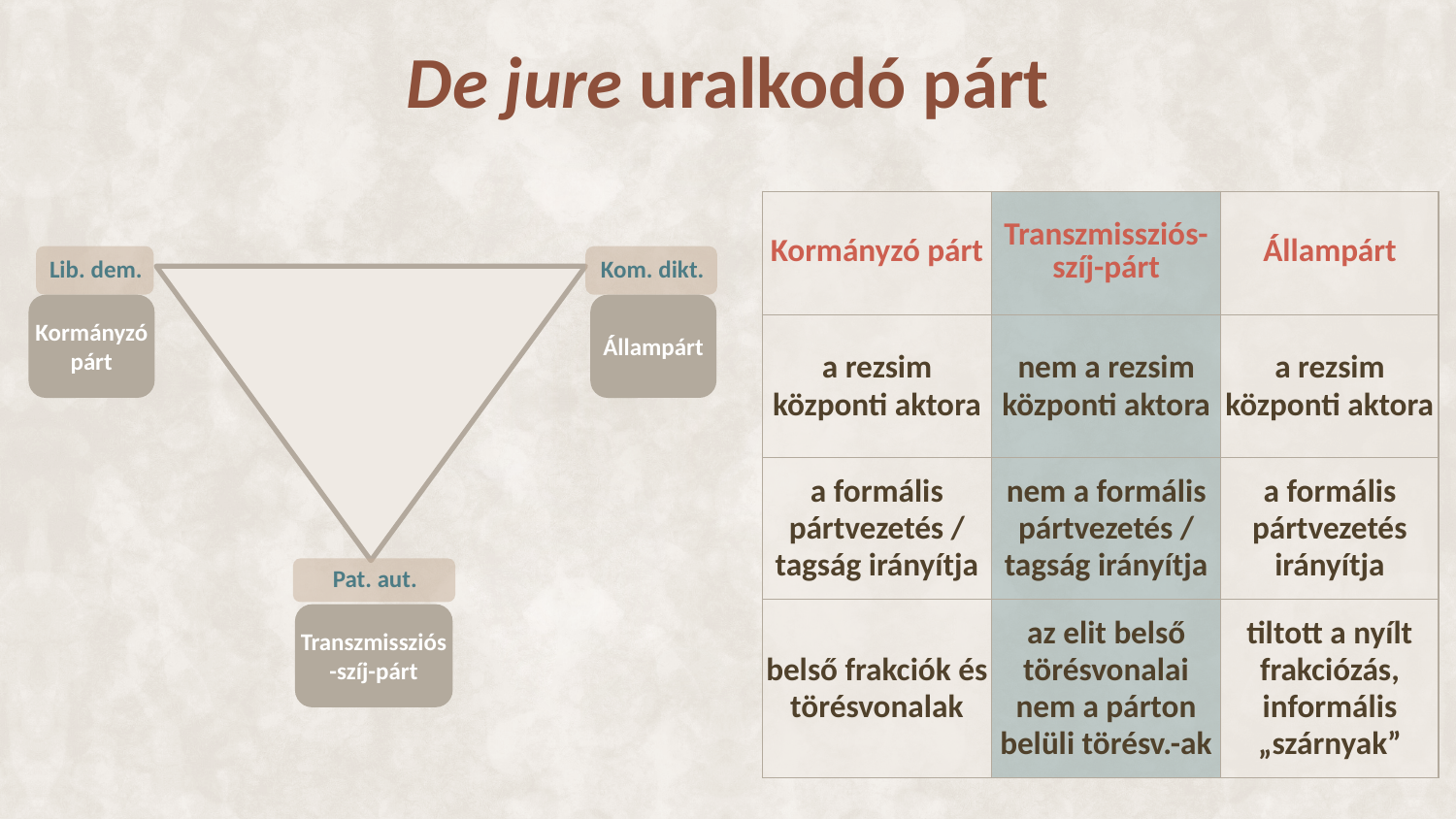

# De jure uralkodó párt

Kom. dikt.
Lib. dem.
Pat. aut.
| Kormányzó párt | Transzmissziós-szíj-párt | Állampárt |
| --- | --- | --- |
| a rezsim központi aktora | nem a rezsim központi aktora | a rezsim központi aktora |
| a formális pártvezetés / tagság irányítja | nem a formális pártvezetés / tagság irányítja | a formális pártvezetés irányítja |
| belső frakciók és törésvonalak | az elit belső törésvonalai nem a párton belüli törésv.-ak | tiltott a nyílt frakciózás, informális „szárnyak” |
Kormányzó párt
Állampárt
Transzmissziós-szíj-párt